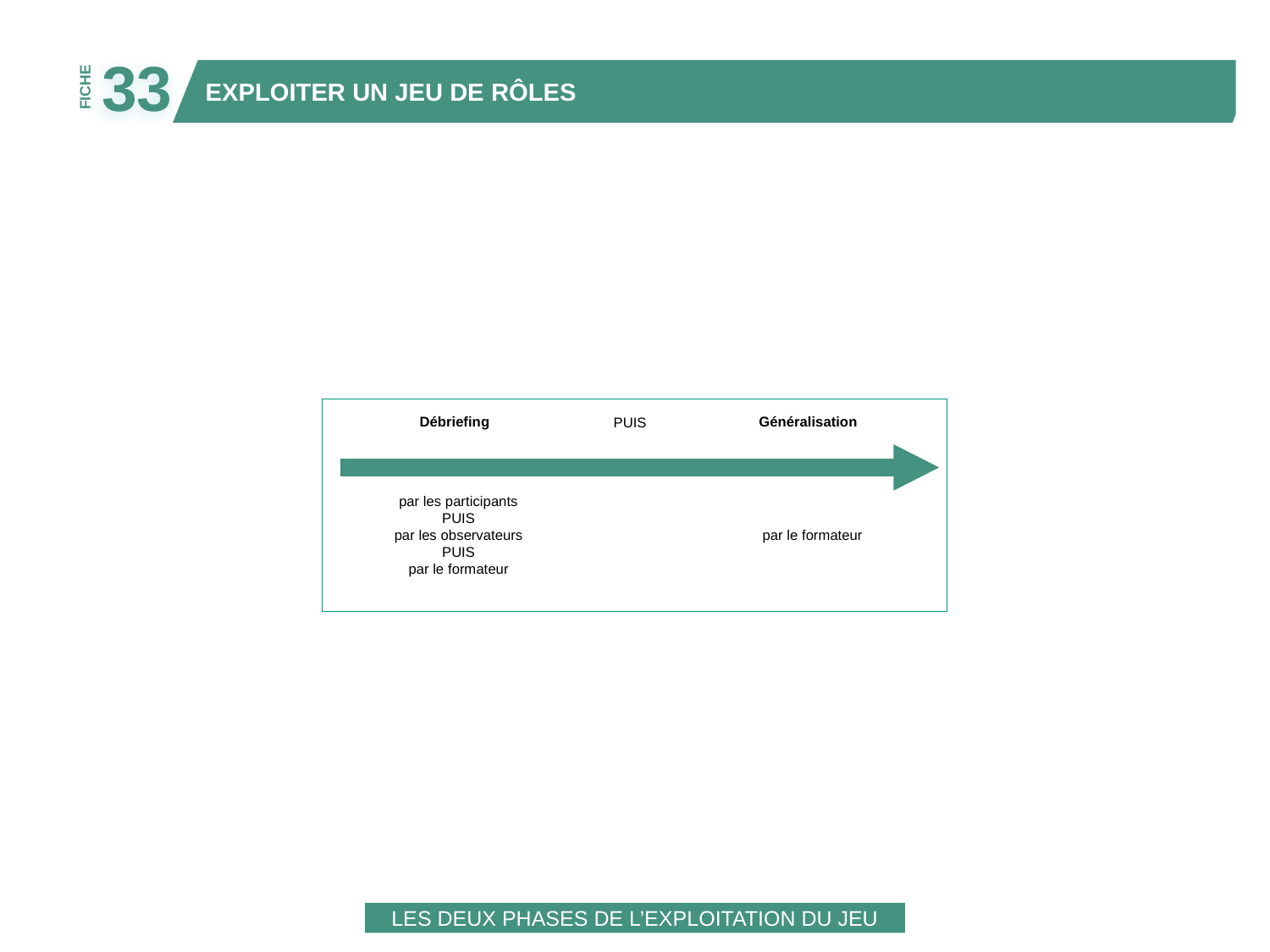

33

EXPLOITER UN JEU DE RÔLES
FICHE

Débriefing
Généralisation
PUIS

par les participants
PUIS
par les observateurs
PUIS
par le formateur
par le formateur
LES DEUX PHASES DE L’EXPLOITATION DU JEU